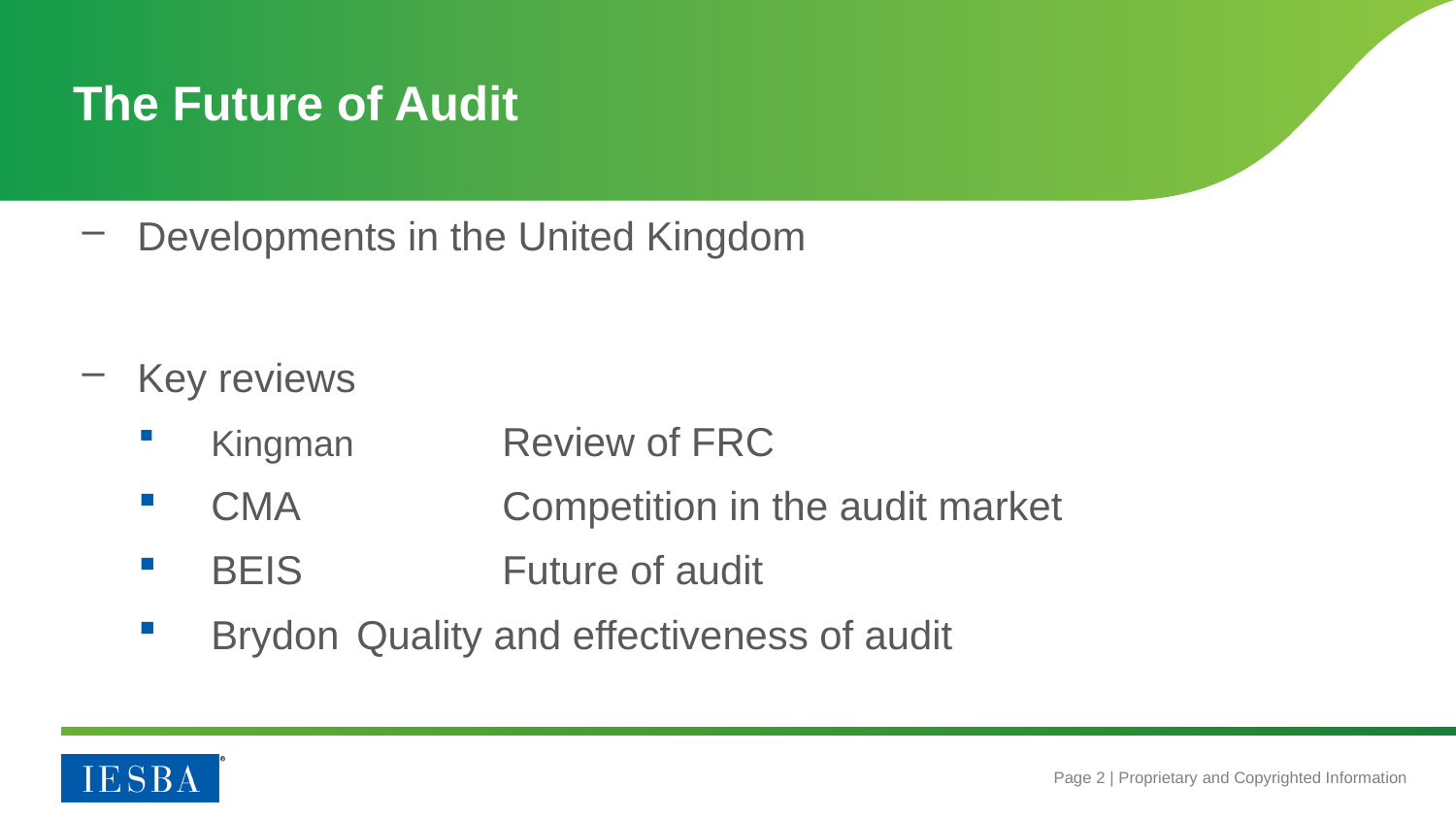

# The Future of Audit
Developments in the United Kingdom

Key reviews
Kingman 	Review of FRC
CMA 		Competition in the audit market
BEIS 		Future of audit
Brydon 	Quality and effectiveness of audit